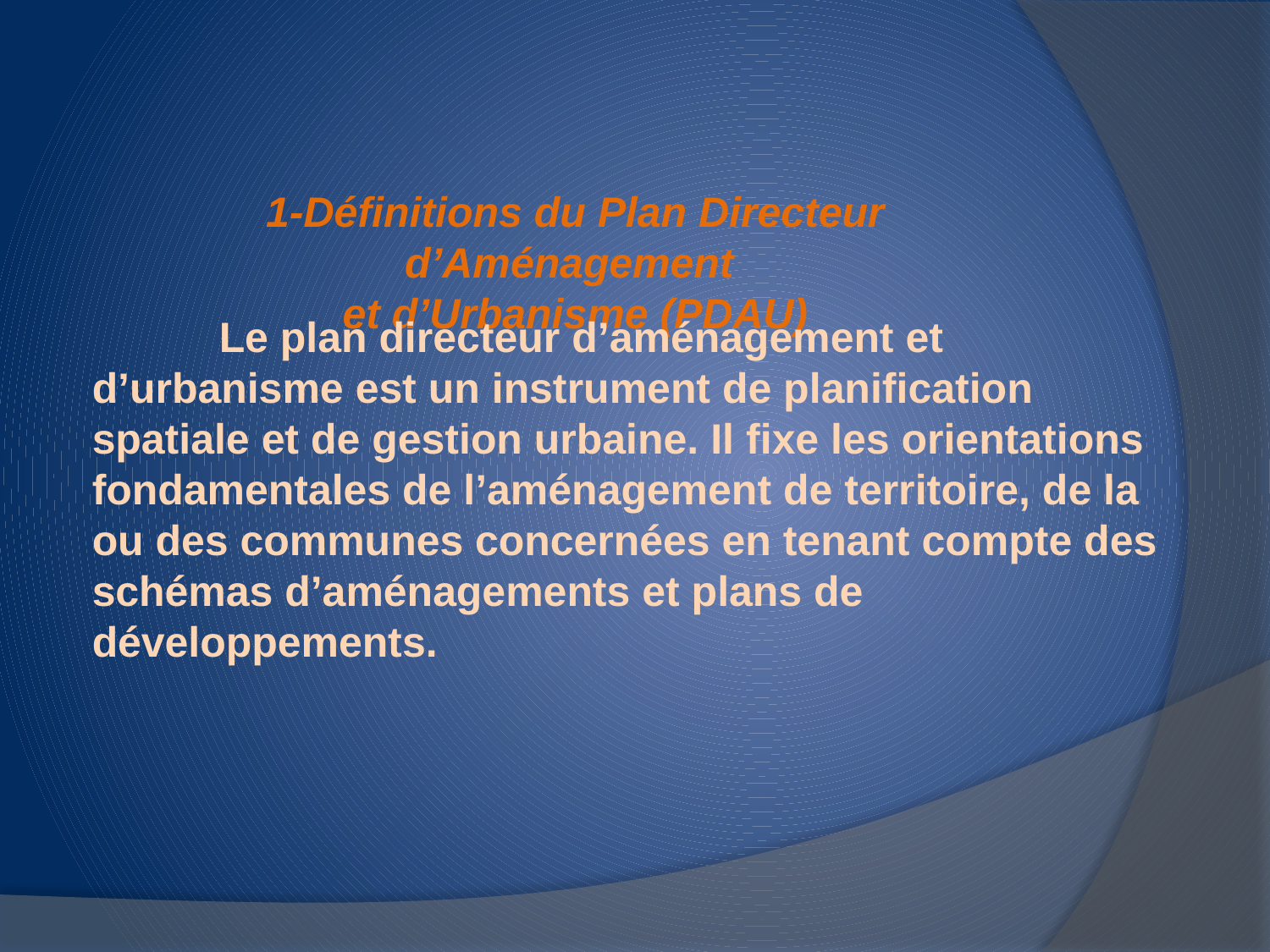

1-Définitions du Plan Directeur d’Aménagement
et d’Urbanisme (PDAU)
	Le plan directeur d’aménagement et d’urbanisme est un instrument de planification spatiale et de gestion urbaine. Il fixe les orientations fondamentales de l’aménagement de territoire, de la ou des communes concernées en tenant compte des schémas d’aménagements et plans de développements.